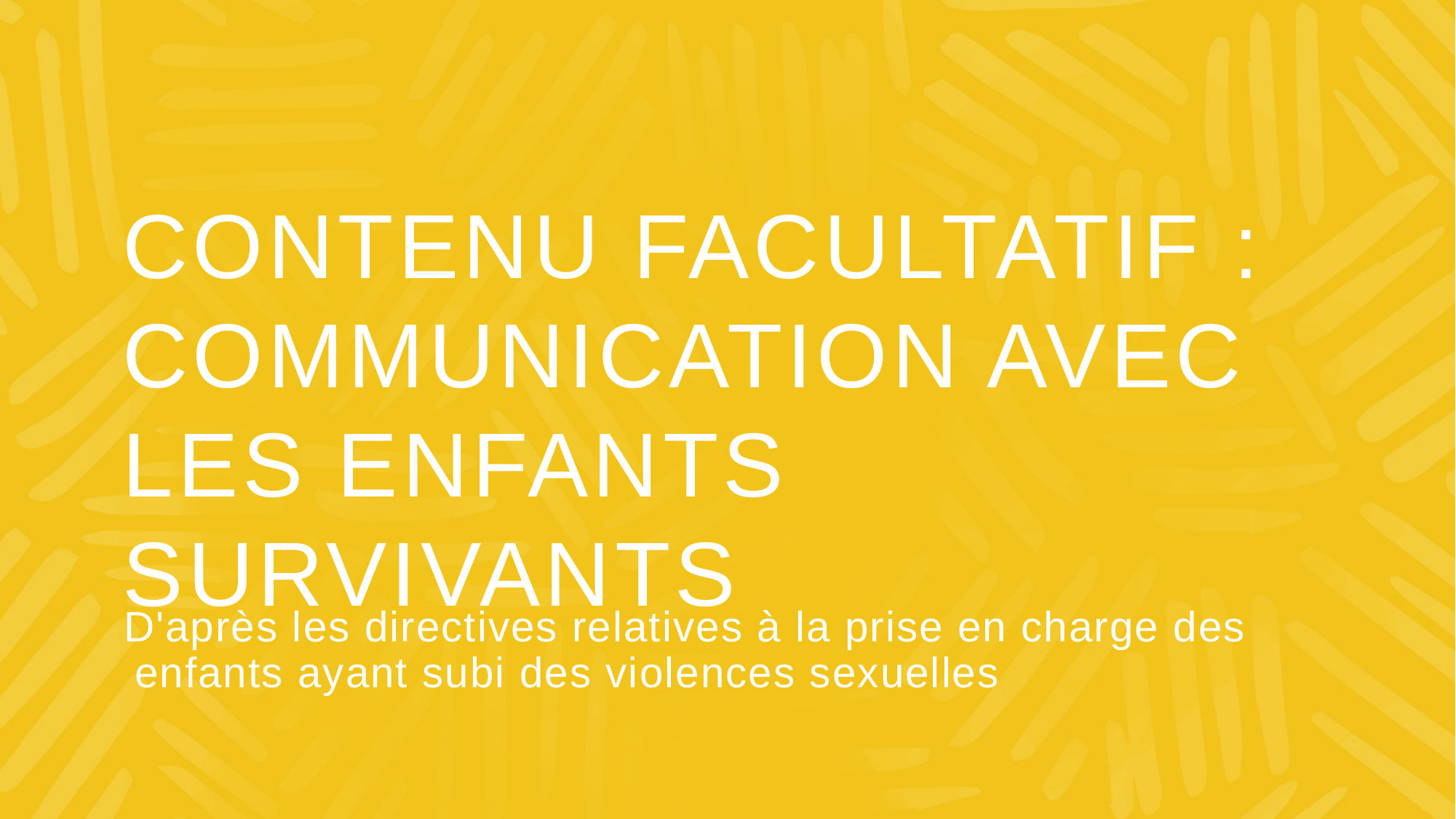

# Contenu facultatif : communication avec les enfants survivants
D'après les directives relatives à la prise en charge des enfants ayant subi des violences sexuelles